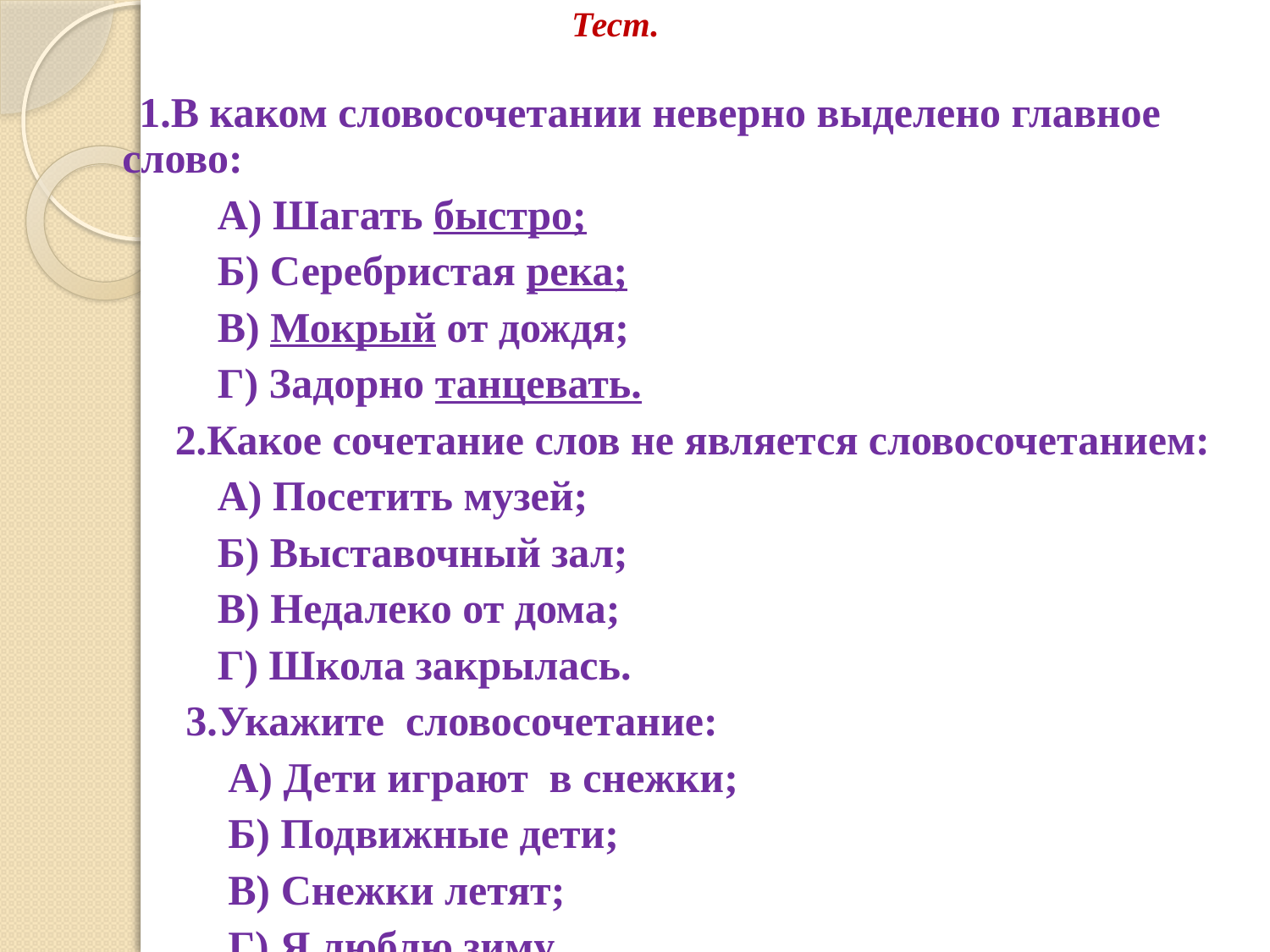

# Тест.

          1.В каком словосочетании неверно выделено главное слово:
               А) Шагать быстро;
               Б) Серебристая река;
               В) Мокрый от дождя;
               Г) Задорно танцевать.
           2.Какое сочетание слов не является словосочетанием:
               А) Посетить музей;
               Б) Выставочный зал;
               В) Недалеко от дома;
               Г) Школа закрылась.
            3.Укажите  словосочетание:
                А) Дети играют  в снежки;
                Б) Подвижные дети;
                В) Снежки летят;
                Г) Я люблю зиму.